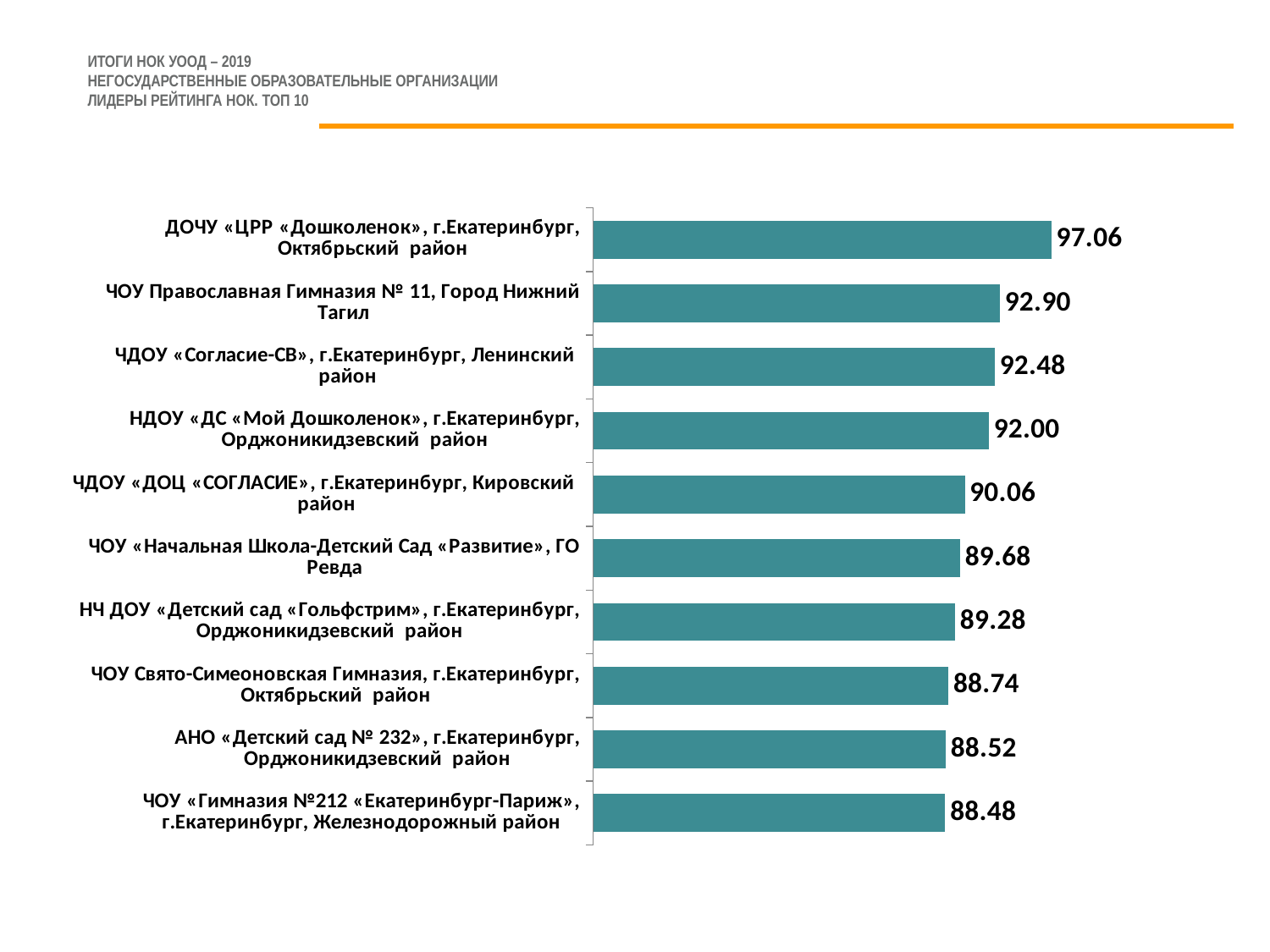

# ИТОГИ НОК УООД – 2019 негосударственные образовательные организации ЛИДЕРЫ РЕЙТИНГА НОК. ТОП 10

### Chart

| Category | Столбец1 |
|---|---|
| ДОЧУ «ЦРР «Дошколенок», г.Екатеринбург, Октябрьский  район | 97.06 |
| ЧОУ Православная Гимназия № 11, Город Нижний Тагил | 92.89999999999999 |
| ЧДОУ «Согласие-СВ», г.Екатеринбург, Ленинский  район | 92.48 |
| НДОУ «ДС «Мой Дошколенок», г.Екатеринбург, Орджоникидзевский  район | 92.0 |
| ЧДОУ «ДОЦ «СОГЛАСИЕ», г.Екатеринбург, Кировский  район | 90.06 |
| ЧОУ «Начальная Школа-Детский Сад «Развитие», ГО Ревда | 89.68 |
| НЧ ДОУ «Детский сад «Гольфстрим», г.Екатеринбург, Орджоникидзевский  район | 89.28 |
| ЧОУ Свято-Симеоновская Гимназия, г.Екатеринбург, Октябрьский  район | 88.74000000000001 |
| АНО «Детский сад № 232», г.Екатеринбург, Орджоникидзевский  район | 88.52 |
| ЧОУ «Гимназия №212 «Екатеринбург-Париж», г.Екатеринбург, Железнодорожный район | 88.48 |